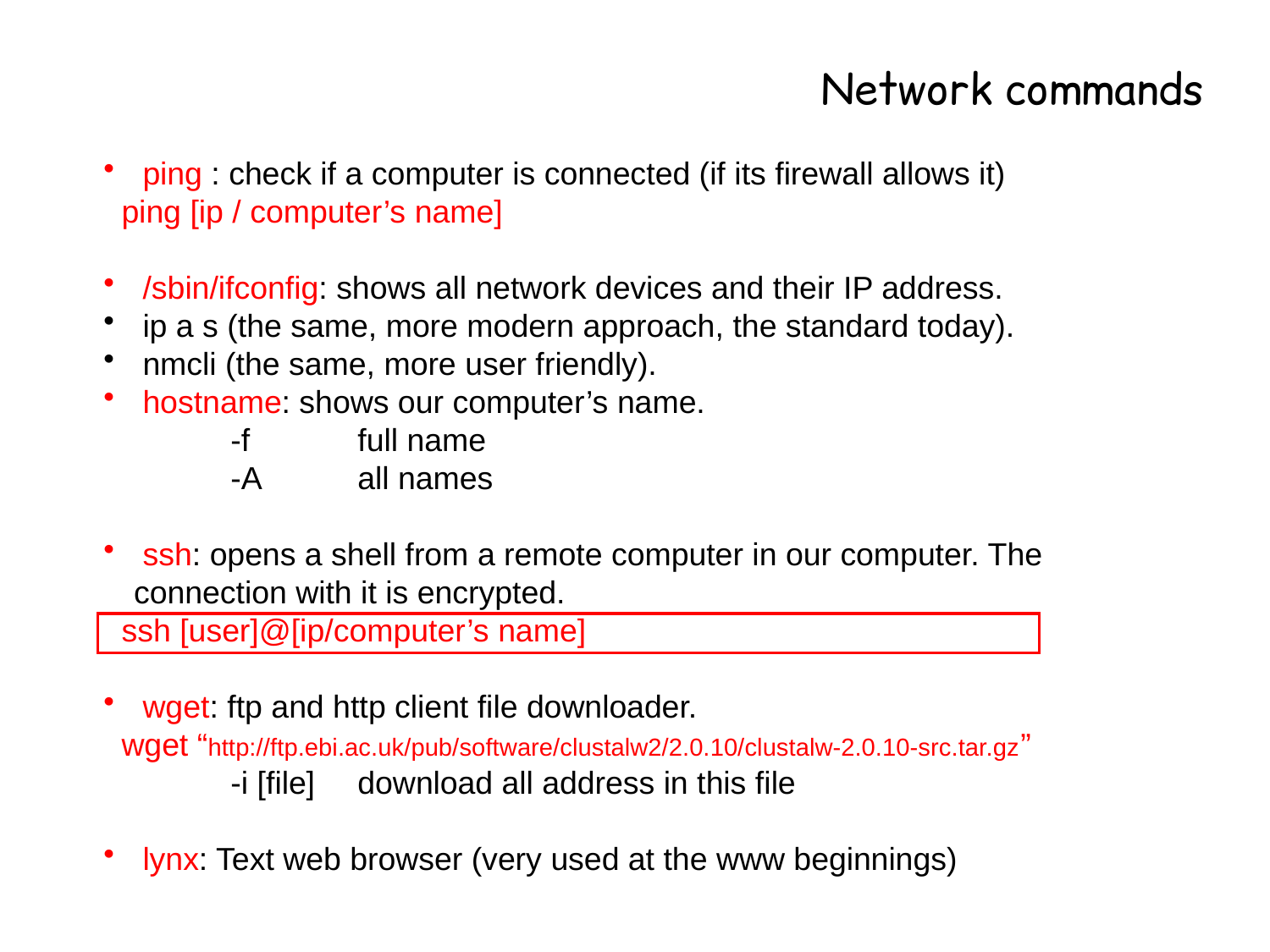

Network commands
 ping : check if a computer is connected (if its firewall allows it)
  ping [ip / computer’s name]

 /sbin/ifconfig: shows all network devices and their IP address.
 ip a s (the same, more modern approach, the standard today).
 nmcli (the same, more user friendly).
 hostname: shows our computer’s name.
	-f	full name
	-A	all names

 ssh: opens a shell from a remote computer in our computer. The connection with it is encrypted.
  ssh [user]@[ip/computer’s name]

 wget: ftp and http client file downloader.
  wget “http://ftp.ebi.ac.uk/pub/software/clustalw2/2.0.10/clustalw-2.0.10-src.tar.gz”
	-i [file]	download all address in this file

 lynx: Text web browser (very used at the www beginnings)